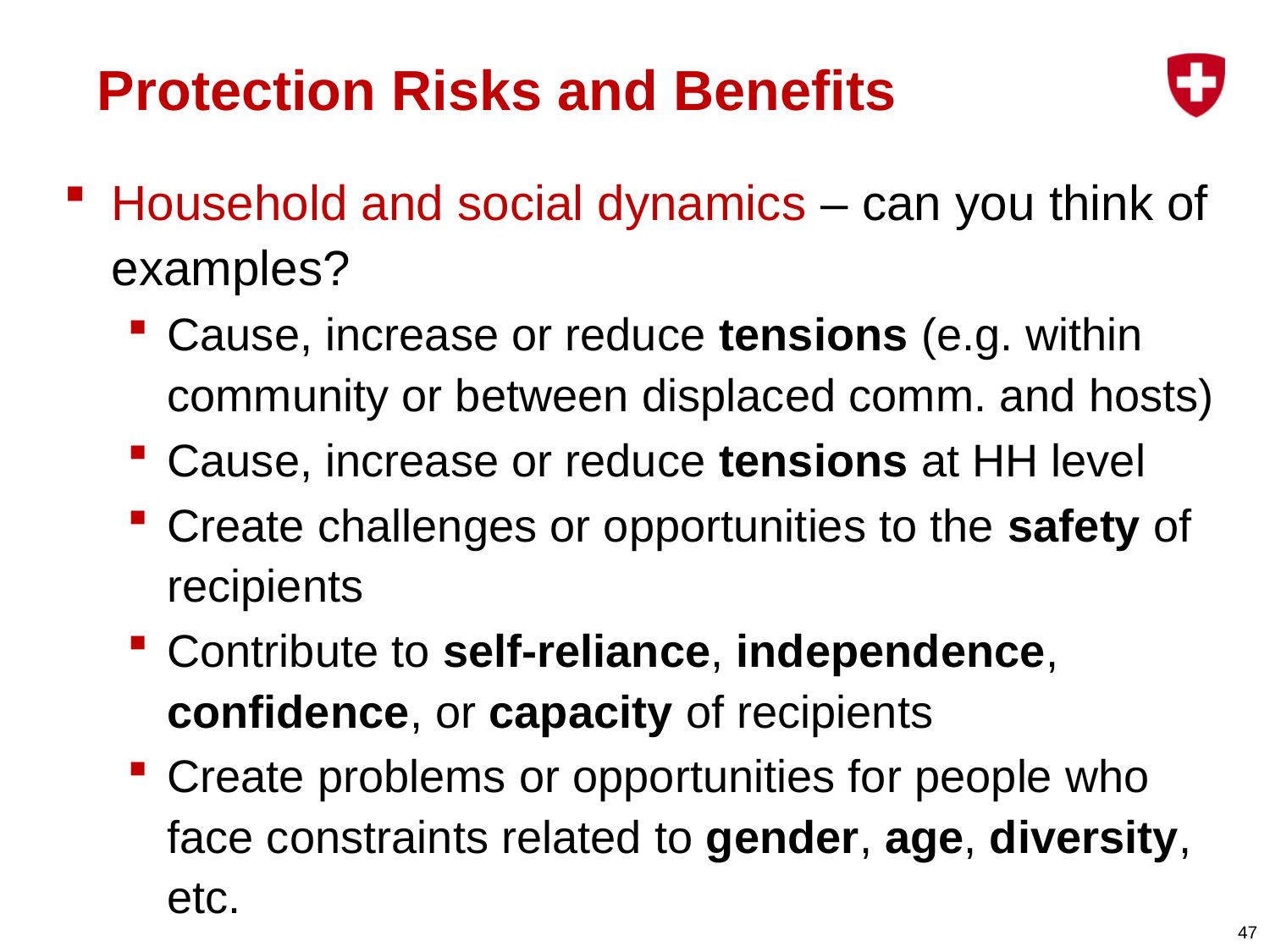

# Protection Risks and Benefits
Household and social dynamics – can you think of examples?
Cause, increase or reduce tensions (e.g. within community or between displaced comm. and hosts)
Cause, increase or reduce tensions at HH level
Create challenges or opportunities to the safety of recipients
Contribute to self-reliance, independence, confidence, or capacity of recipients
Create problems or opportunities for people who face constraints related to gender, age, diversity, etc.

47